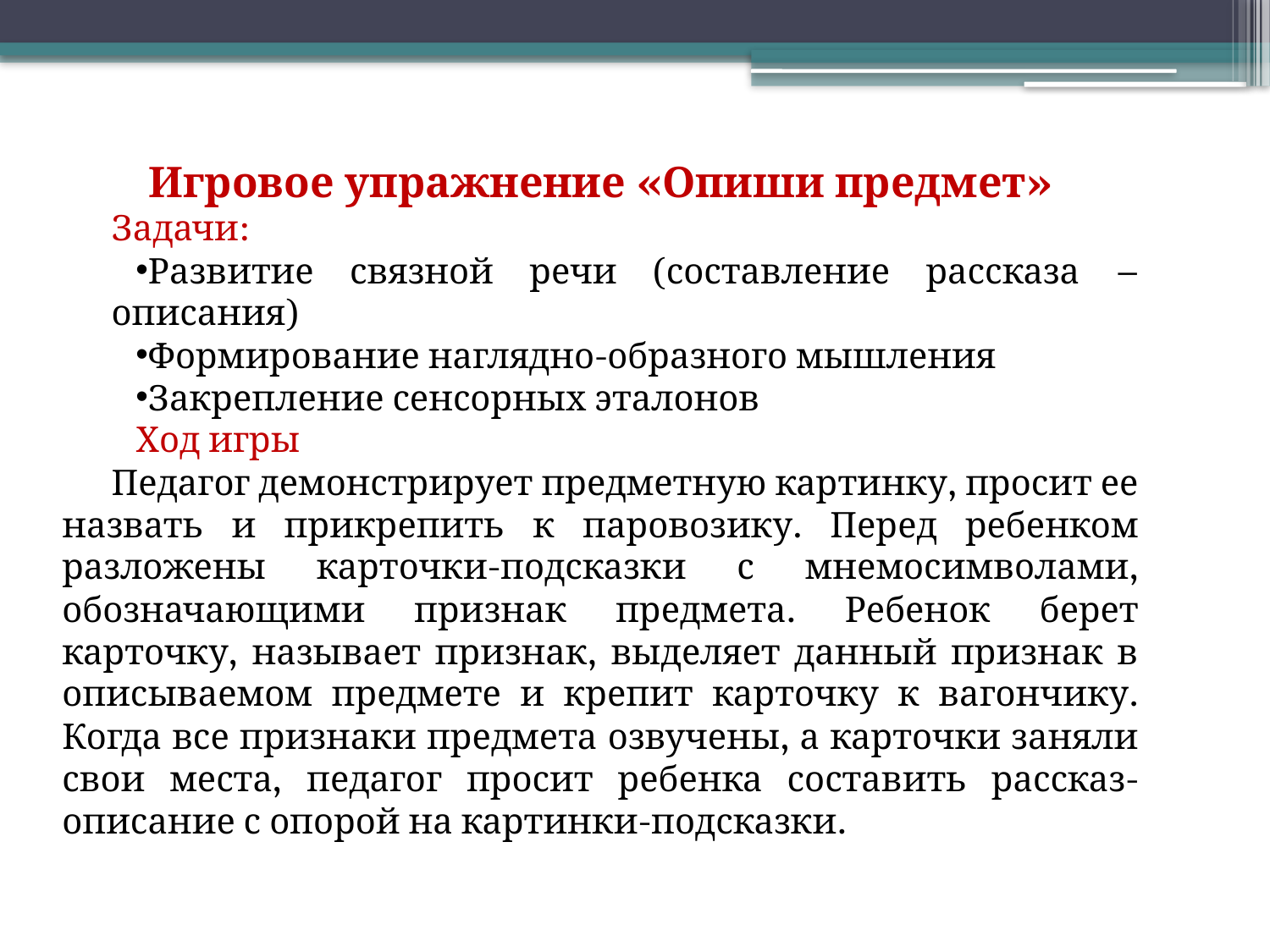

Игровое упражнение «Опиши предмет»
Задачи:
Развитие связной речи (составление рассказа – описания)
Формирование наглядно-образного мышления
Закрепление сенсорных эталонов
Ход игры
Педагог демонстрирует предметную картинку, просит ее назвать и прикрепить к паровозику. Перед ребенком разложены карточки-подсказки с мнемосимволами, обозначающими признак предмета. Ребенок берет карточку, называет признак, выделяет данный признак в описываемом предмете и крепит карточку к вагончику. Когда все признаки предмета озвучены, а карточки заняли свои места, педагог просит ребенка составить рассказ-описание с опорой на картинки-подсказки.